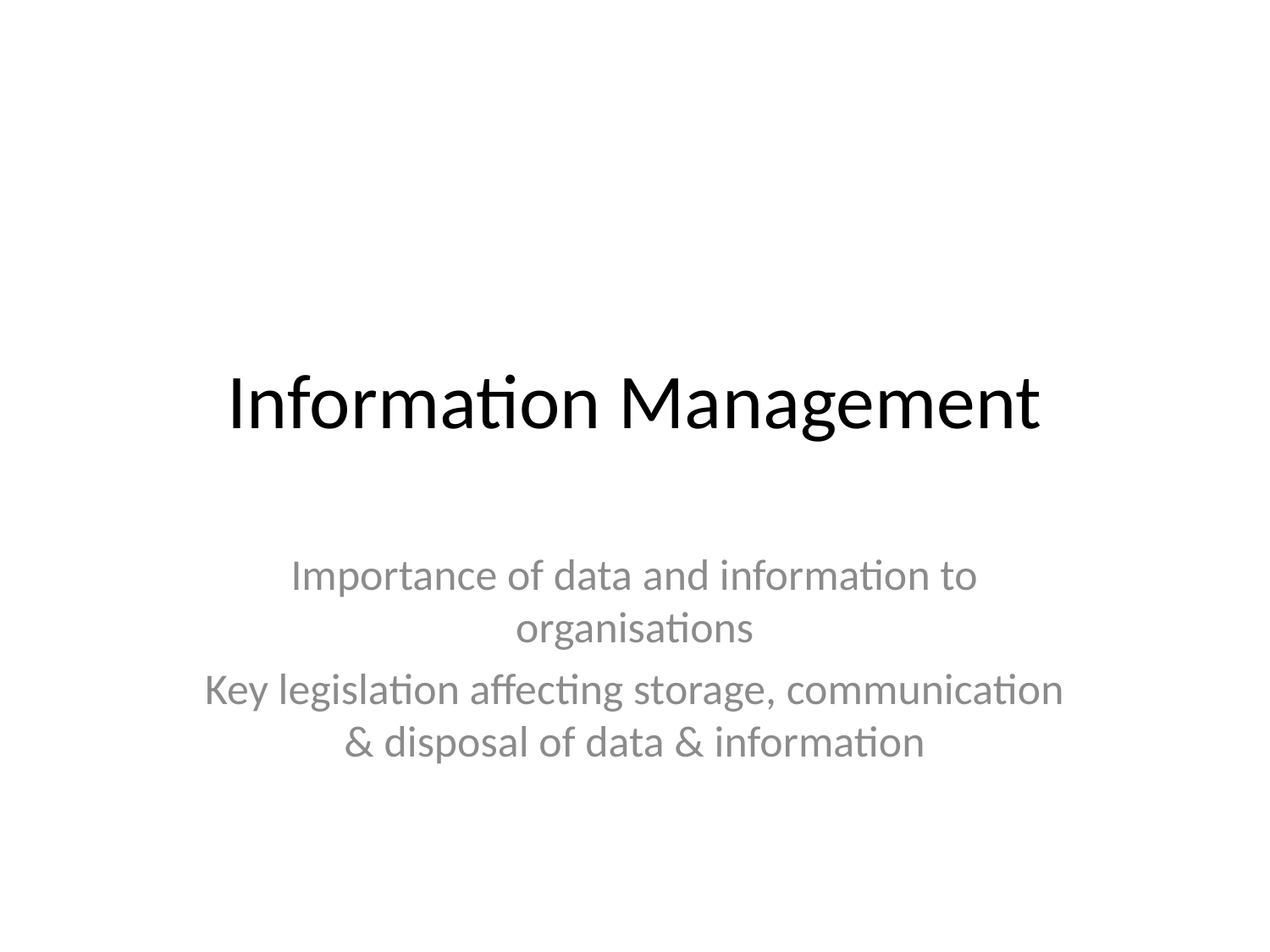

# Information Management
Importance of data and information to organisations
Key legislation affecting storage, communication & disposal of data & information